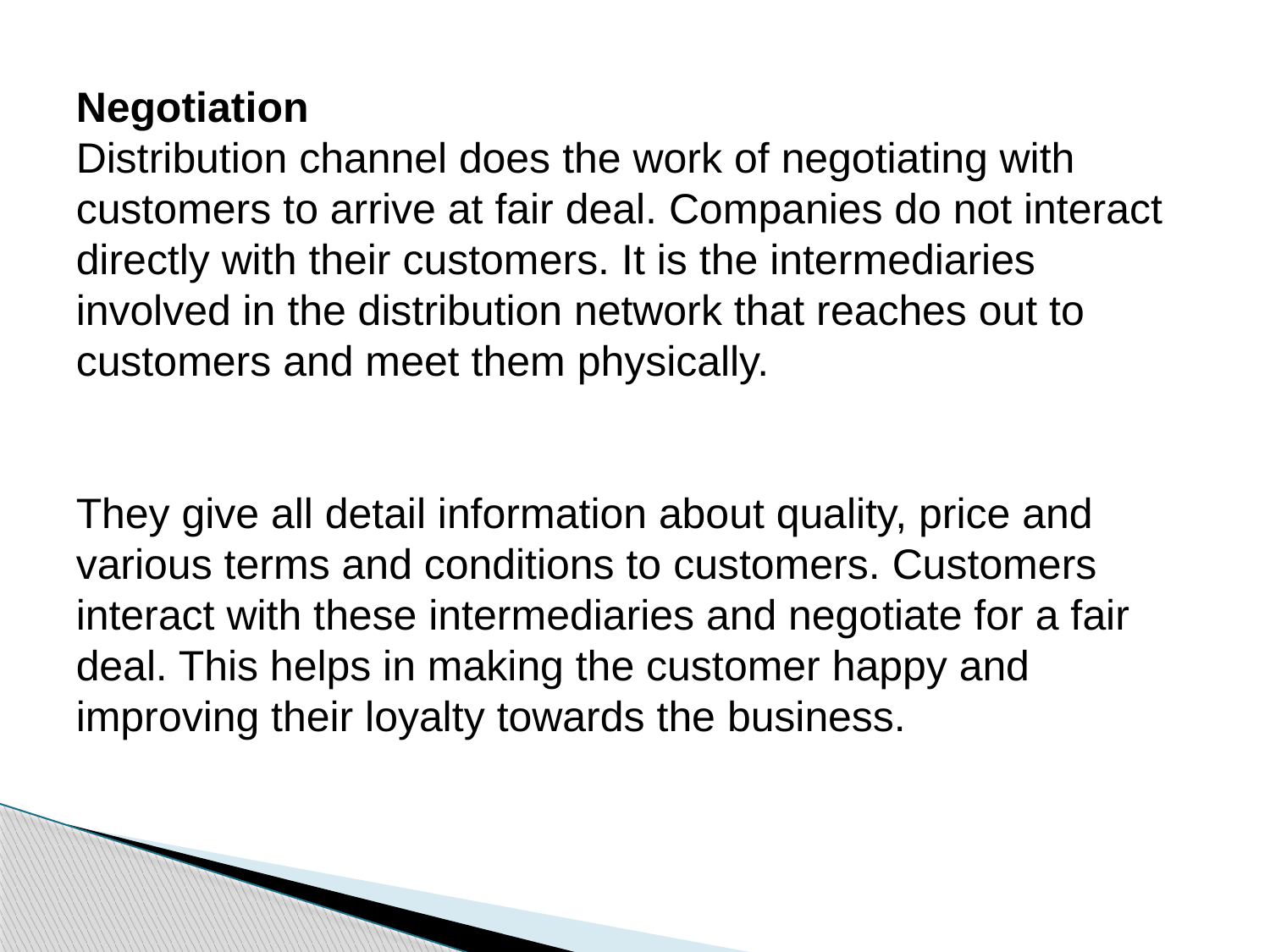

Negotiation
Distribution channel does the work of negotiating with customers to arrive at fair deal. Companies do not interact directly with their customers. It is the intermediaries involved in the distribution network that reaches out to customers and meet them physically.

They give all detail information about quality, price and various terms and conditions to customers. Customers interact with these intermediaries and negotiate for a fair deal. This helps in making the customer happy and improving their loyalty towards the business.